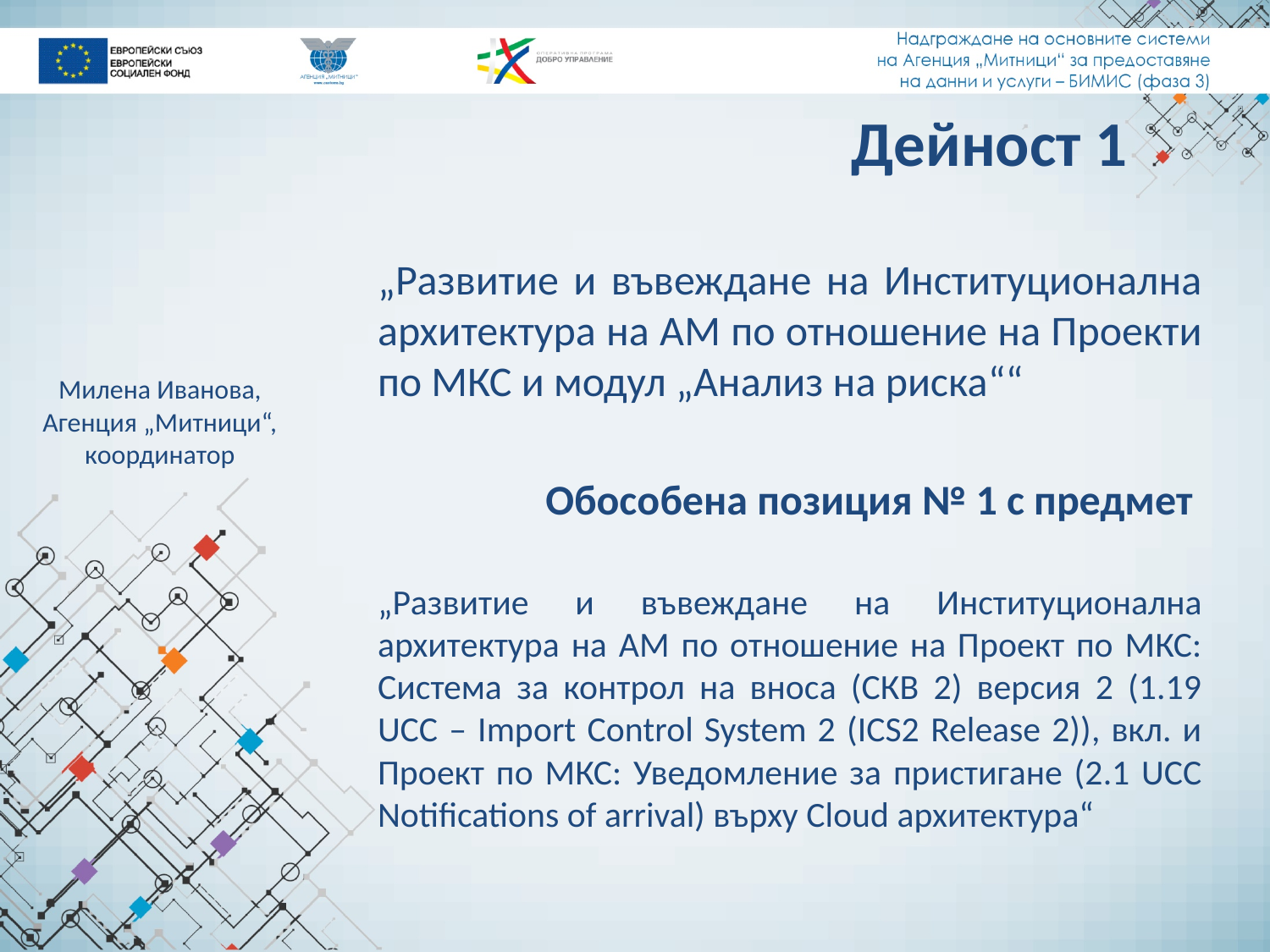

# Дейност 1
„Развитие и въвеждане на Институционална архитектура на АМ по отношение на Проекти по МКС и модул „Анализ на риска““

Обособена позиция № 1 с предмет

„Развитие и въвеждане на Институционална архитектура на АМ по отношение на Проект по МКС: Система за контрол на вноса (СКВ 2) версия 2 (1.19 UCC – Import Control System 2 (ICS2 Release 2)), вкл. и Проект по МКС: Уведомление за пристигане (2.1 UCC Notifications of arrival) върху Cloud архитектура“

Милена Иванова, Агенция „Митници“, координатор